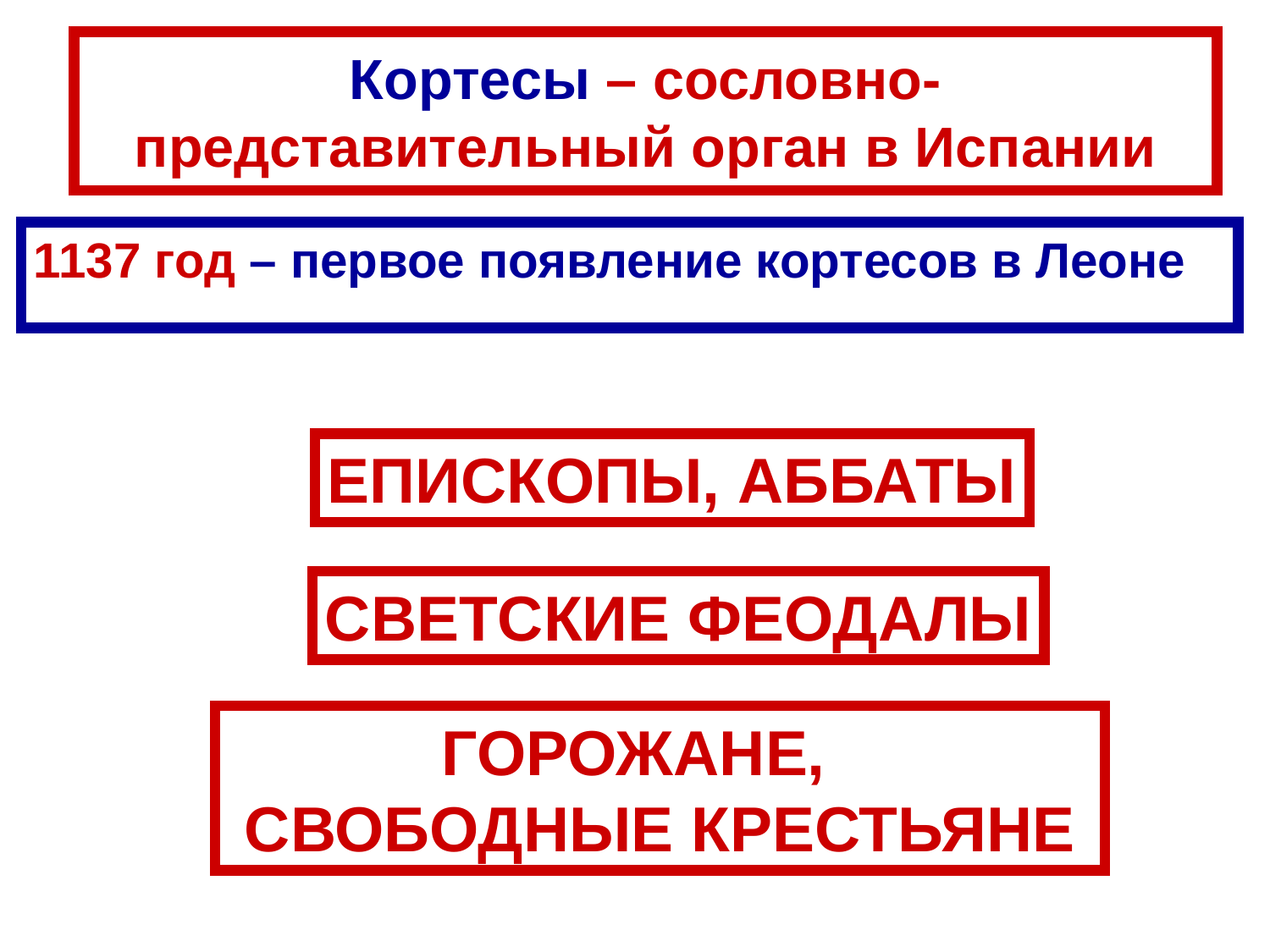

Кортесы – сословно-представительный орган в Испании
1137 год – первое появление кортесов в Леоне
ЕПИСКОПЫ, АББАТЫ
СВЕТСКИЕ ФЕОДАЛЫ
ГОРОЖАНЕ,
СВОБОДНЫЕ КРЕСТЬЯНЕ